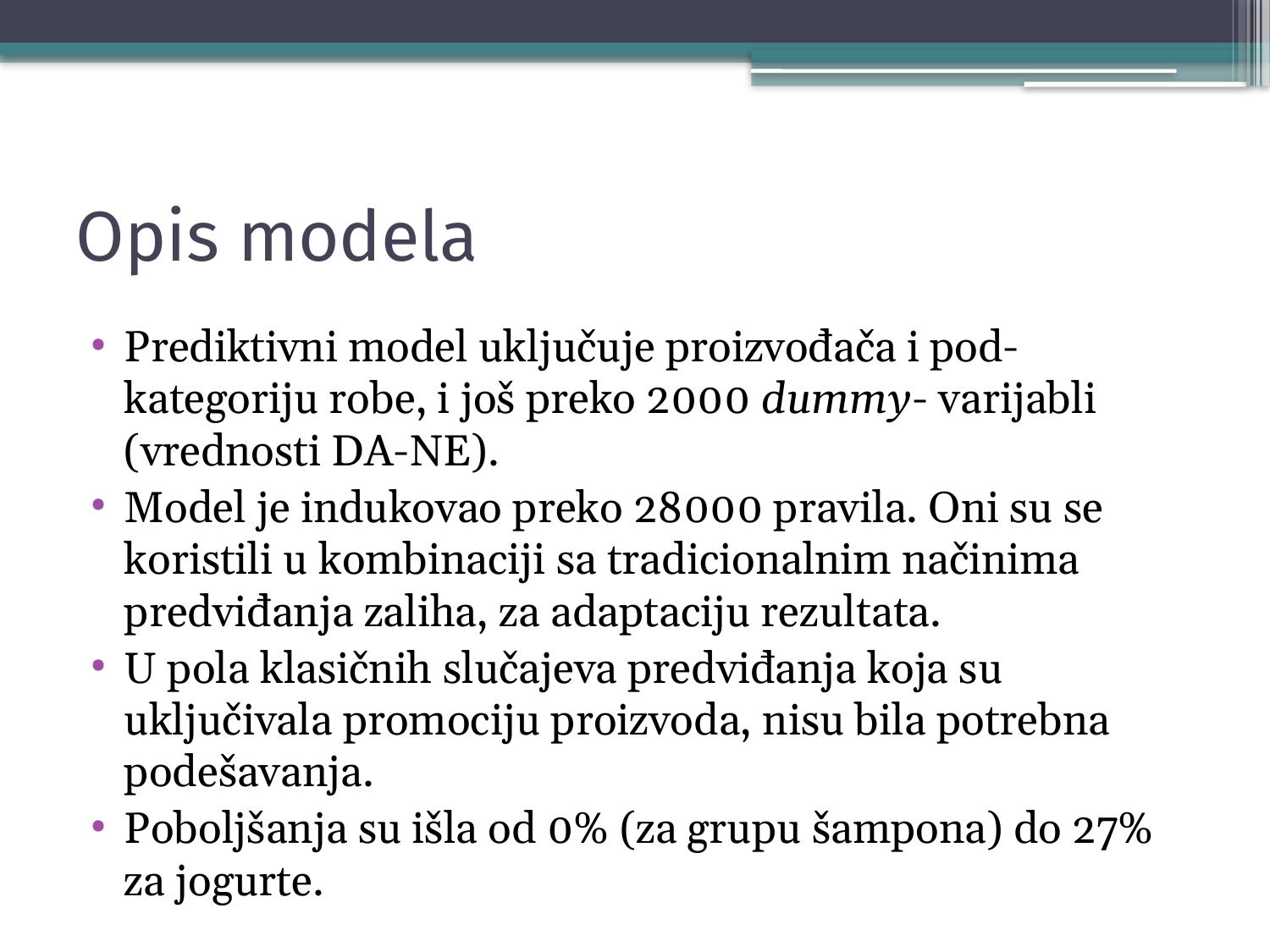

# Opis modela
Prediktivni model uključuje proizvođača i pod-kategoriju robe, i još preko 2000 dummy- varijabli (vrednosti DA-NE).
Model je indukovao preko 28000 pravila. Oni su se koristili u kombinaciji sa tradicionalnim načinima predviđanja zaliha, za adaptaciju rezultata.
U pola klasičnih slučajeva predviđanja koja su uključivala promociju proizvoda, nisu bila potrebna podešavanja.
Poboljšanja su išla od 0% (za grupu šampona) do 27% za jogurte.